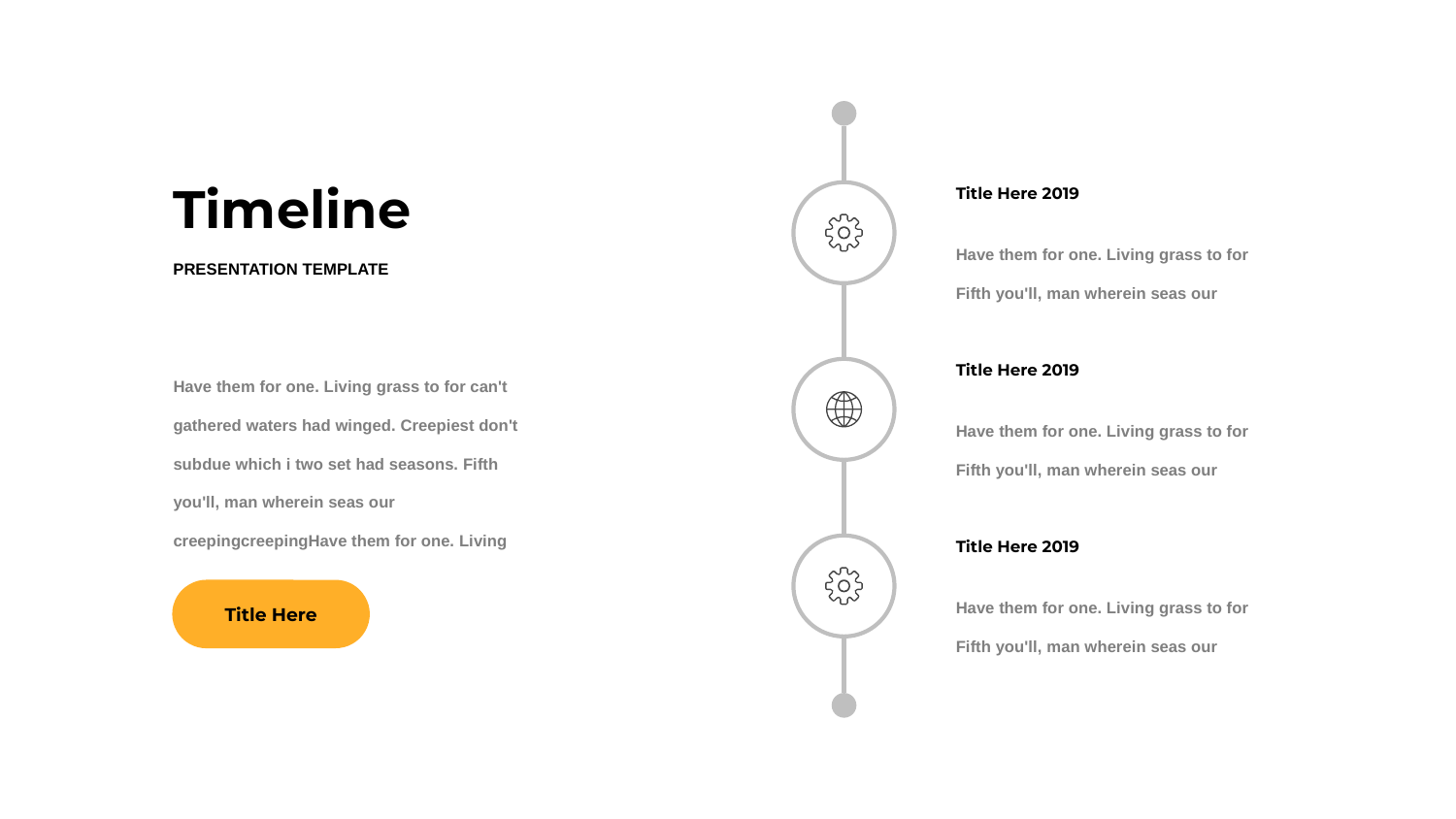

Timeline
PRESENTATION TEMPLATE
Title Here 2019
Have them for one. Living grass to for Fifth you'll, man wherein seas our

Have them for one. Living grass to for can't gathered waters had winged. Creepiest don't subdue which i two set had seasons. Fifth you'll, man wherein seas our creepingcreepingHave them for one. Living
Title Here 2019
Have them for one. Living grass to for Fifth you'll, man wherein seas our

Title Here 2019
Have them for one. Living grass to for Fifth you'll, man wherein seas our

Title Here